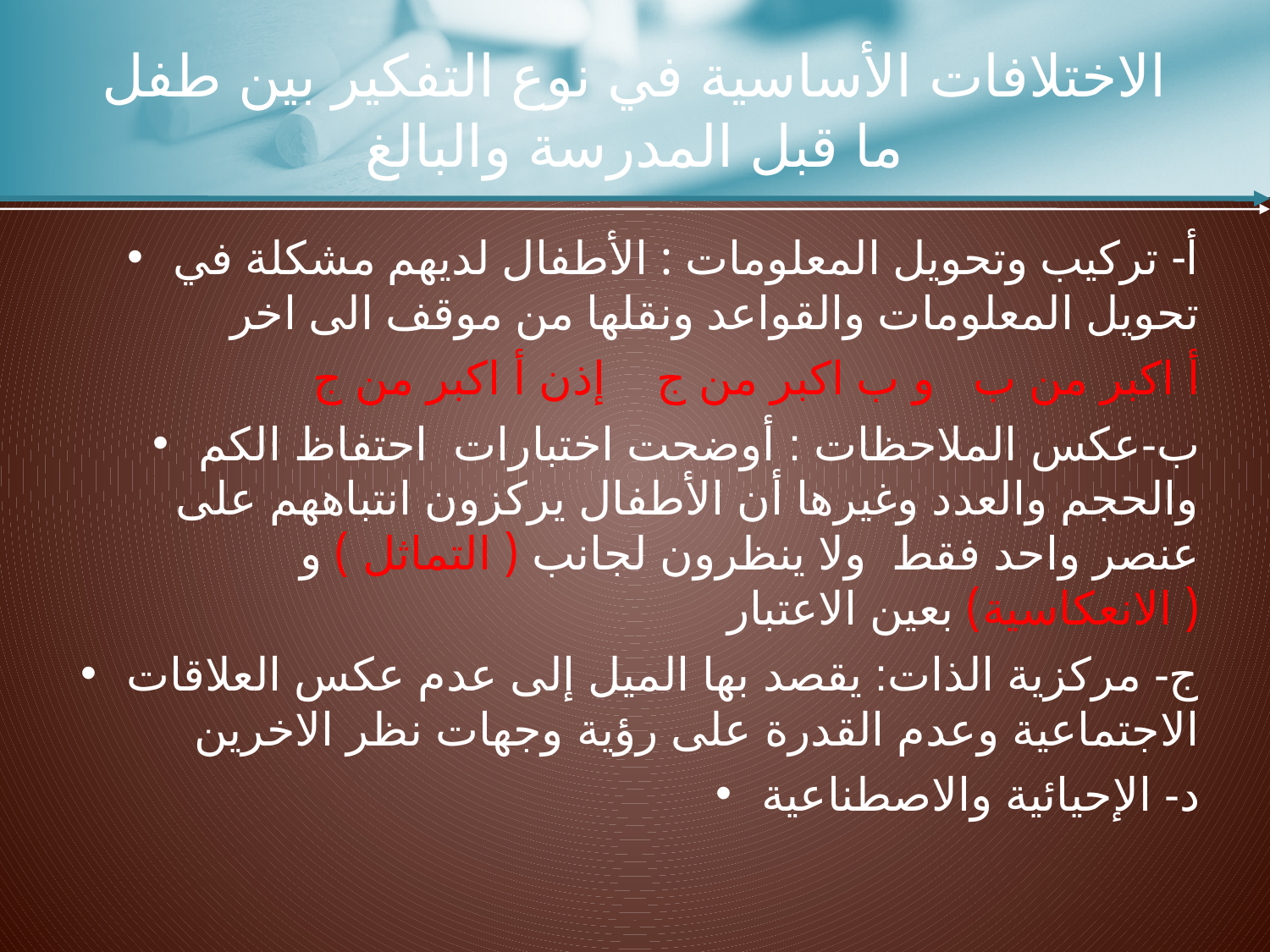

# الاختلافات الأساسية في نوع التفكير بين طفل ما قبل المدرسة والبالغ
أ- تركيب وتحويل المعلومات : الأطفال لديهم مشكلة في تحويل المعلومات والقواعد ونقلها من موقف الى اخر
أ اكبر من ب   و ب اكبر من ج    إذن أ اكبر من ج
ب-عكس الملاحظات : أوضحت اختبارات  احتفاظ الكم والحجم والعدد وغيرها أن الأطفال يركزون انتباههم على عنصر واحد فقط  ولا ينظرون لجانب ( التماثل ) و ( الانعكاسية) بعين الاعتبار
ج- مركزية الذات: يقصد بها الميل إلى عدم عكس العلاقات الاجتماعية وعدم القدرة على رؤية وجهات نظر الاخرين
د- الإحيائية والاصطناعية